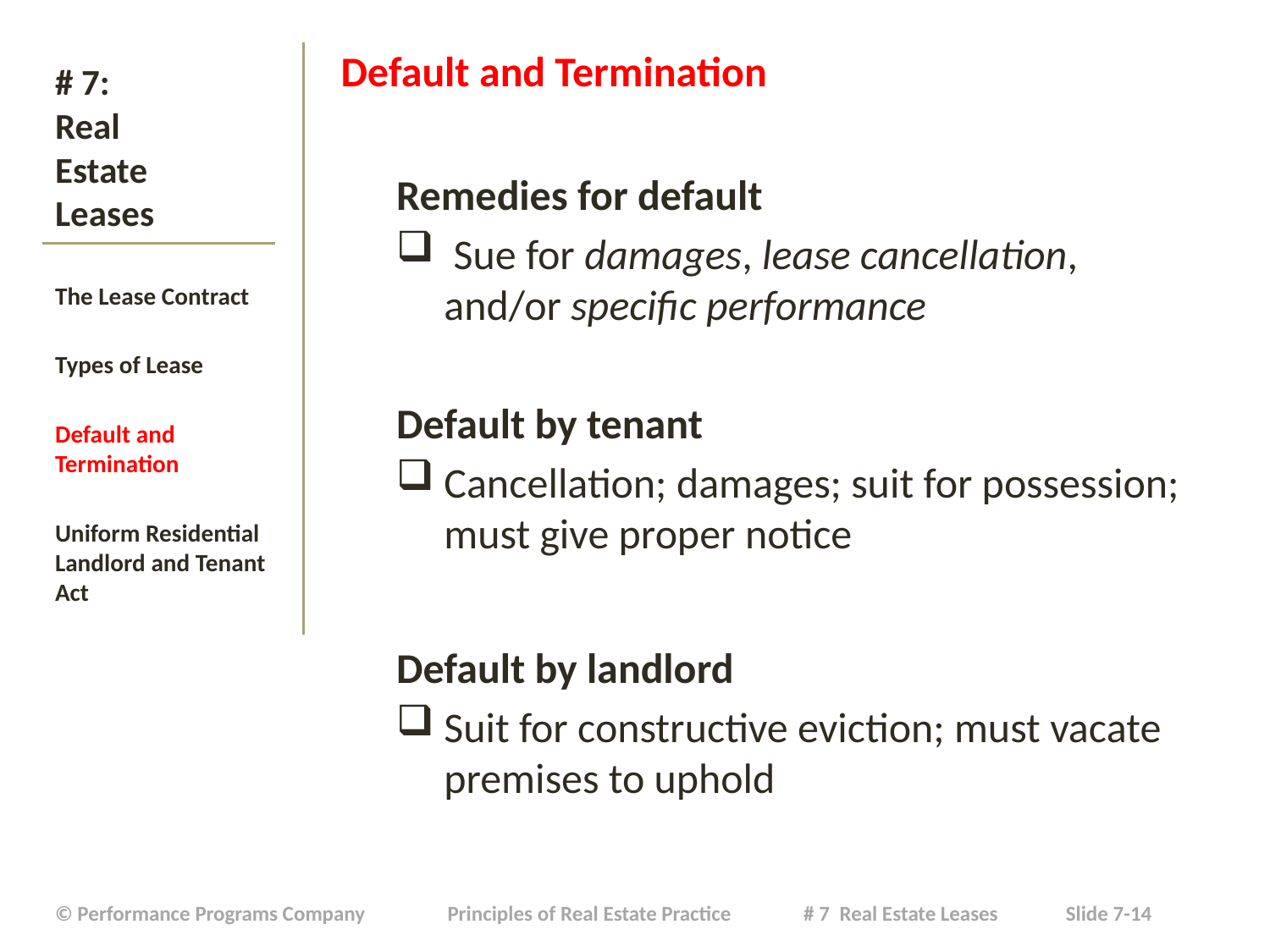

Default and Termination

Remedies for default
 Sue for damages, lease cancellation, and/or specific performance

Default by tenant
Cancellation; damages; suit for possession; must give proper notice

Default by landlord
Suit for constructive eviction; must vacate premises to uphold

# # 7: Real Estate Leases

The Lease Contract

Types of Lease

Default and Termination

Uniform Residential Landlord and Tenant Act

| © Performance Programs Company Principles of Real Estate Practice # 7 Real Estate Leases Slide 7-14 |
| --- |